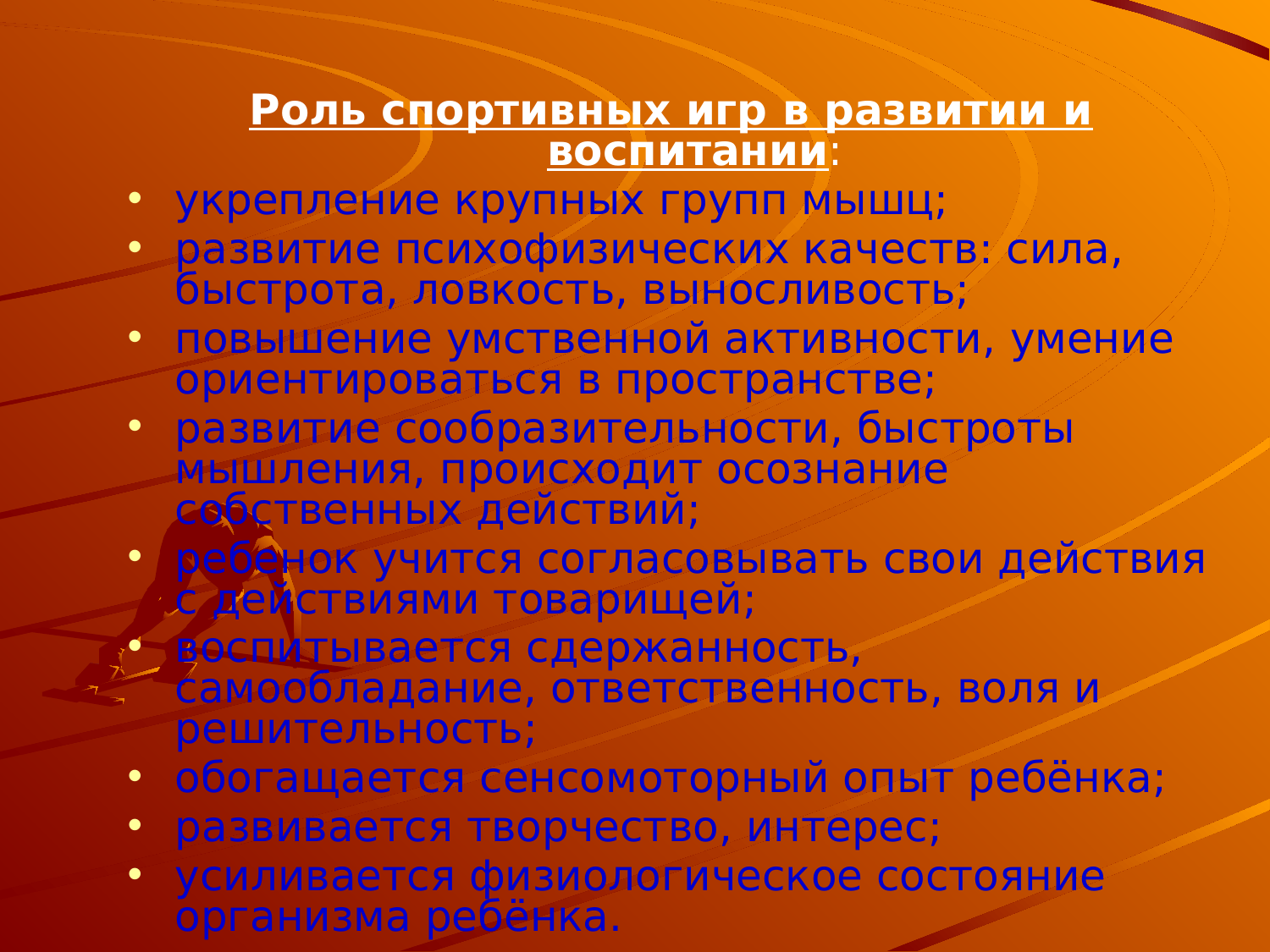

Роль спортивных игр в развитии и воспитании:
укрепление крупных групп мышц;
развитие психофизических качеств: сила, быстрота, ловкость, выносливость;
повышение умственной активности, умение ориентироваться в пространстве;
развитие сообразительности, быстроты мышления, происходит осознание собственных действий;
ребенок учится согласовывать свои действия с действиями товарищей;
воспитывается сдержанность, самообладание, ответственность, воля и решительность;
обогащается сенсомоторный опыт ребёнка;
развивается творчество, интерес;
усиливается физиологическое состояние организма ребёнка.